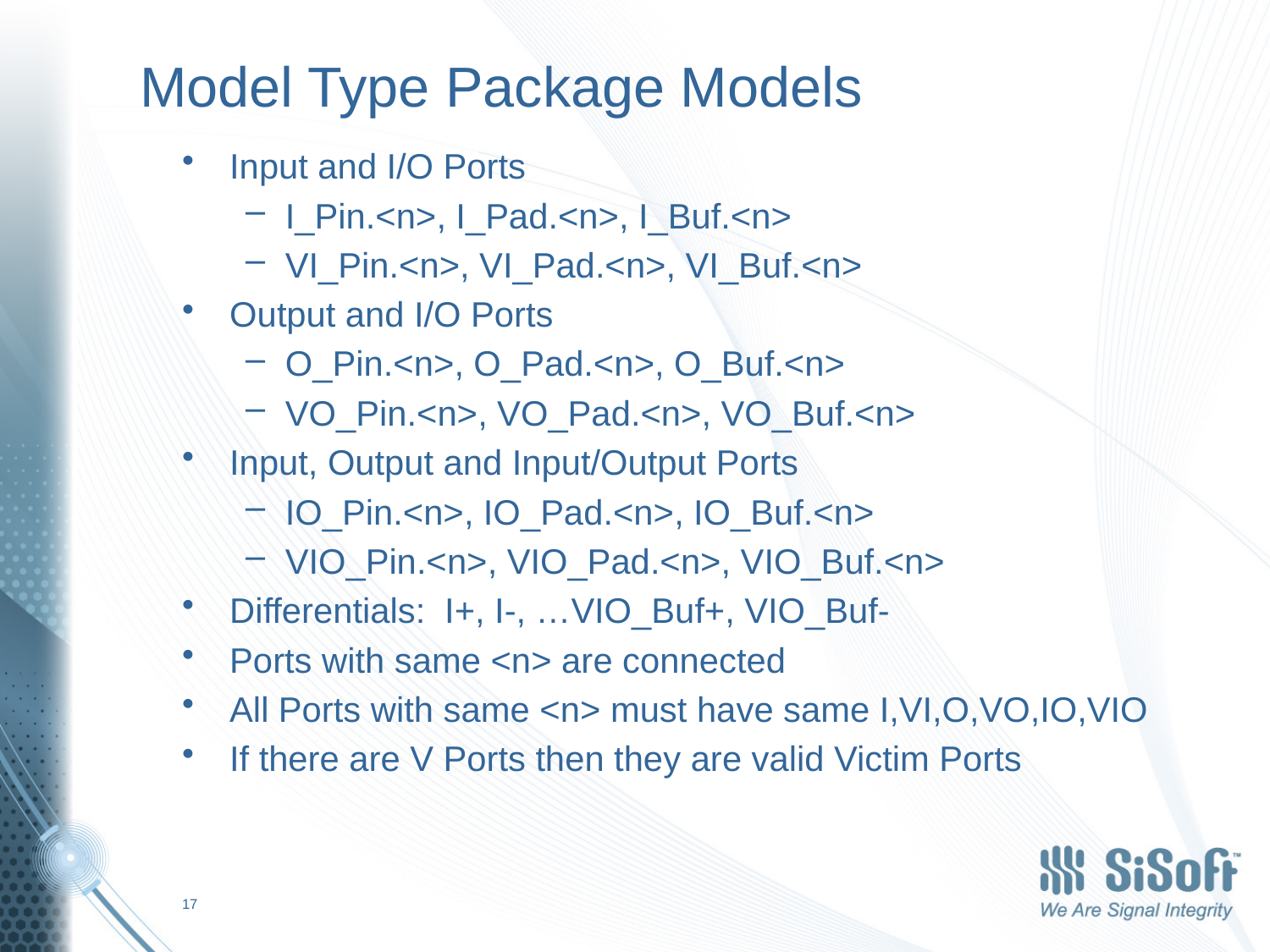

# Model Type Package Models
Input and I/O Ports
I_Pin.<n>, I_Pad.<n>, I_Buf.<n>
VI_Pin.<n>, VI_Pad.<n>, VI_Buf.<n>
Output and I/O Ports
O_Pin.<n>, O_Pad.<n>, O_Buf.<n>
VO_Pin.<n>, VO_Pad.<n>, VO_Buf.<n>
Input, Output and Input/Output Ports
IO_Pin.<n>, IO_Pad.<n>, IO_Buf.<n>
VIO_Pin.<n>, VIO_Pad.<n>, VIO_Buf.<n>
Differentials:  I+, I-, …VIO_Buf+, VIO_Buf-
Ports with same <n> are connected
All Ports with same <n> must have same I,VI,O,VO,IO,VIO
If there are V Ports then they are valid Victim Ports
17